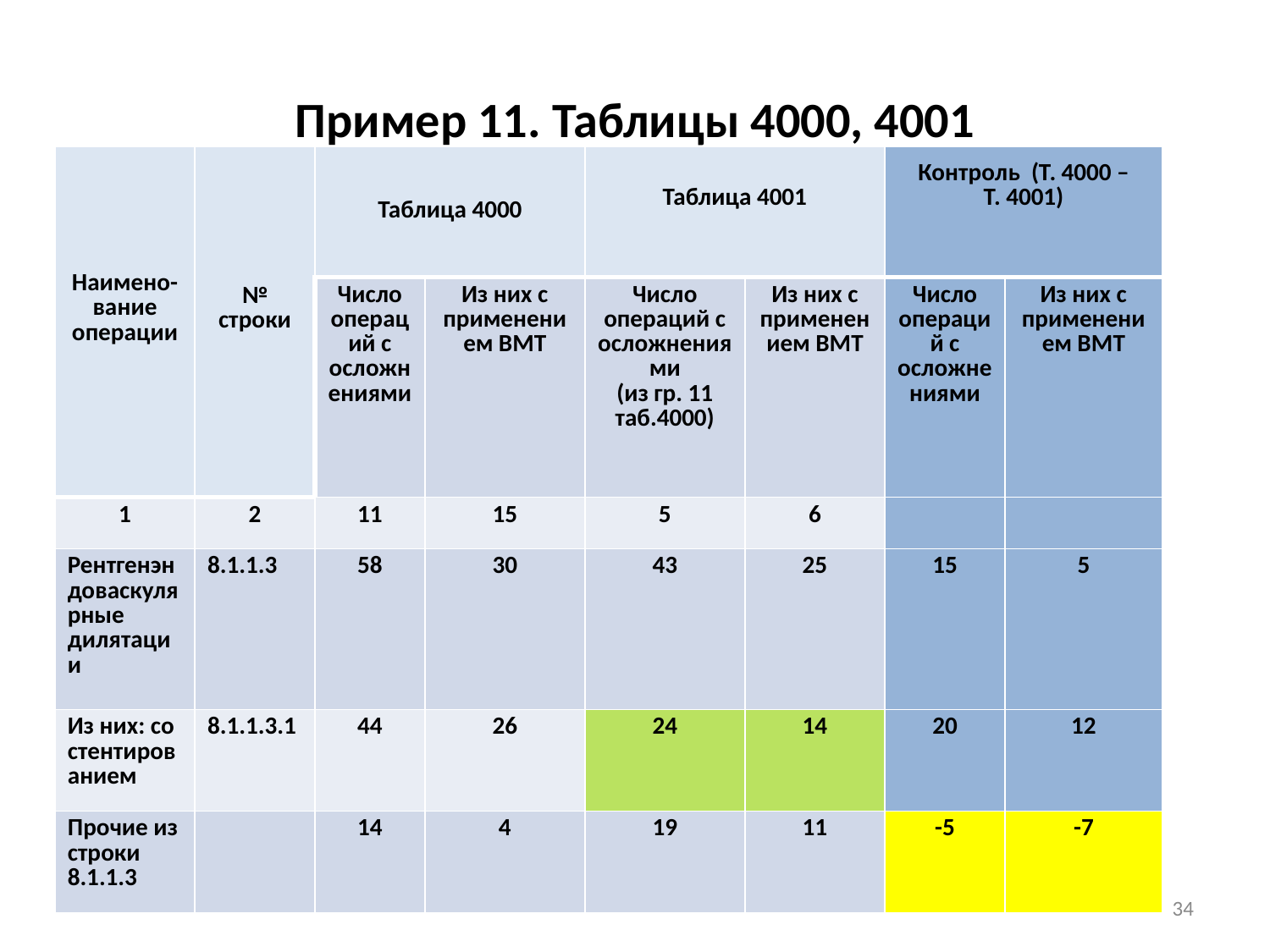

# Пример 11. Таблицы 4000, 4001
| Наимено- вание операции | № строки | Таблица 4000 |  | Таблица 4001 |  | Контроль (Т. 4000 – Т. 4001) |  |
| --- | --- | --- | --- | --- | --- | --- | --- |
|  |  | Число операций с осложнениями | Из них с применением ВМТ | Число операций с осложнениями (из гр. 11 таб.4000) | Из них с применением ВМТ | Число операций с осложнениями | Из них с применением ВМТ |
| 1 | 2 | 11 | 15 | 5 | 6 |  |  |
| Рентгенэндоваскулярные дилятации | 8.1.1.3 | 58 | 30 | 43 | 25 | 15 | 5 |
| Из них: со стентированием | 8.1.1.3.1 | 44 | 26 | 24 | 14 | 20 | 12 |
| Прочие из строки 8.1.1.3 |  | 14 | 4 | 19 | 11 | -5 | -7 |
34